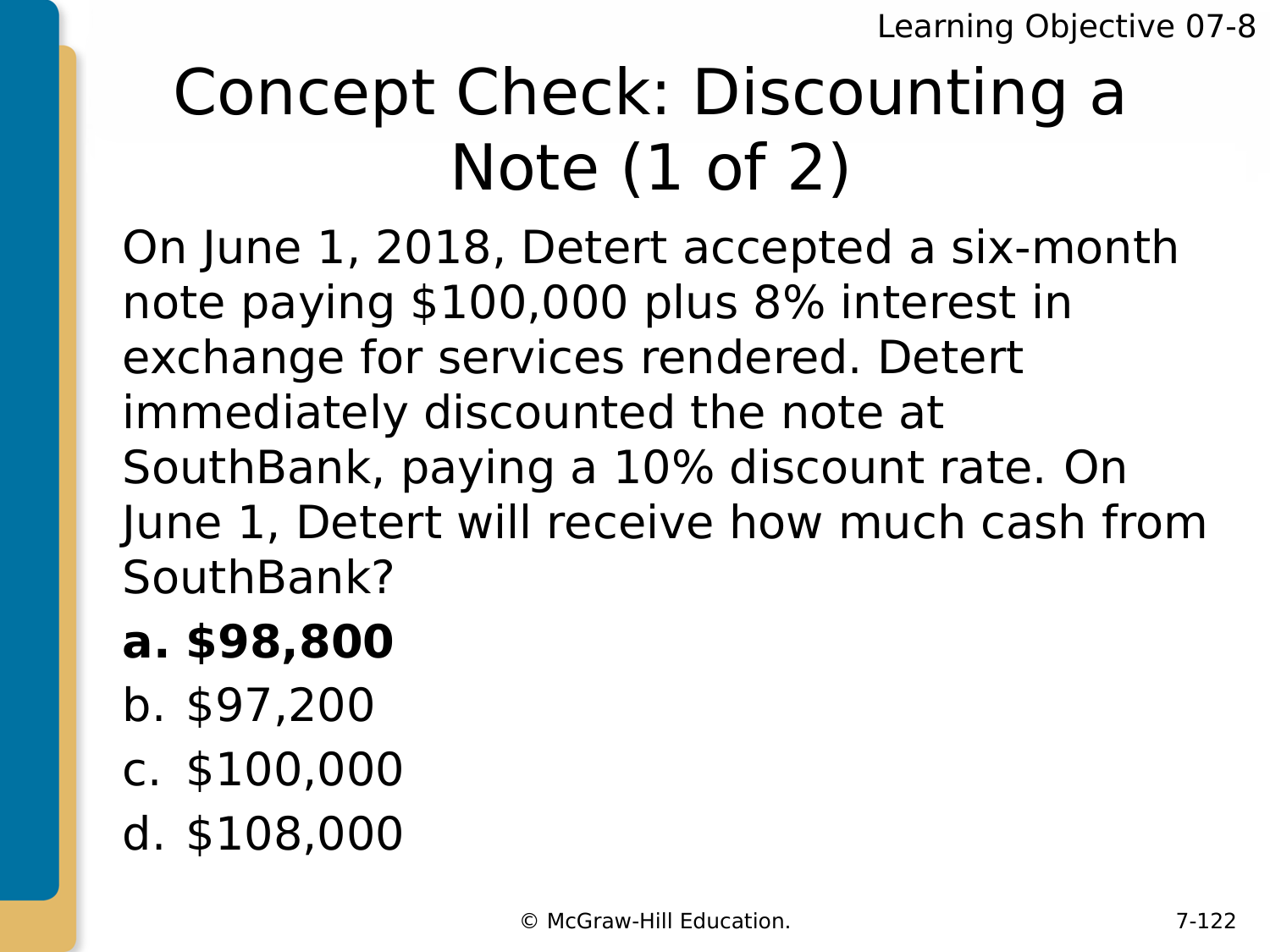

Learning Objective 07-8
# Concept Check: Discounting a Note (1 of 2)
On June 1, 2018, Detert accepted a six-month note paying $100,000 plus 8% interest in exchange for services rendered. Detert immediately discounted the note at SouthBank, paying a 10% discount rate. On June 1, Detert will receive how much cash from SouthBank?
$98,800
$97,200
$100,000
$108,000